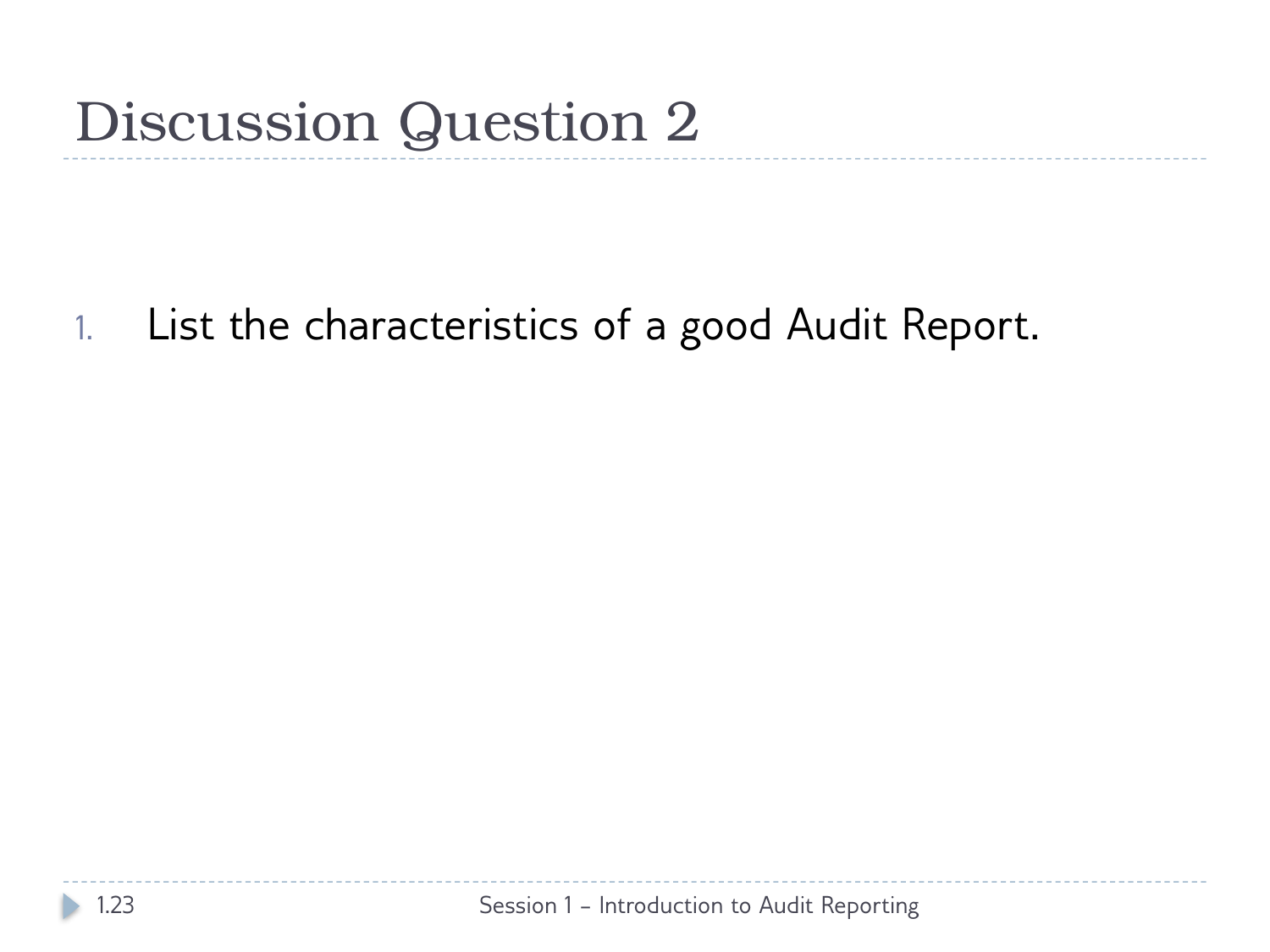

# Discussion Question 2
List the characteristics of a good Audit Report.

1.23
Session 1 – Introduction to Audit Reporting